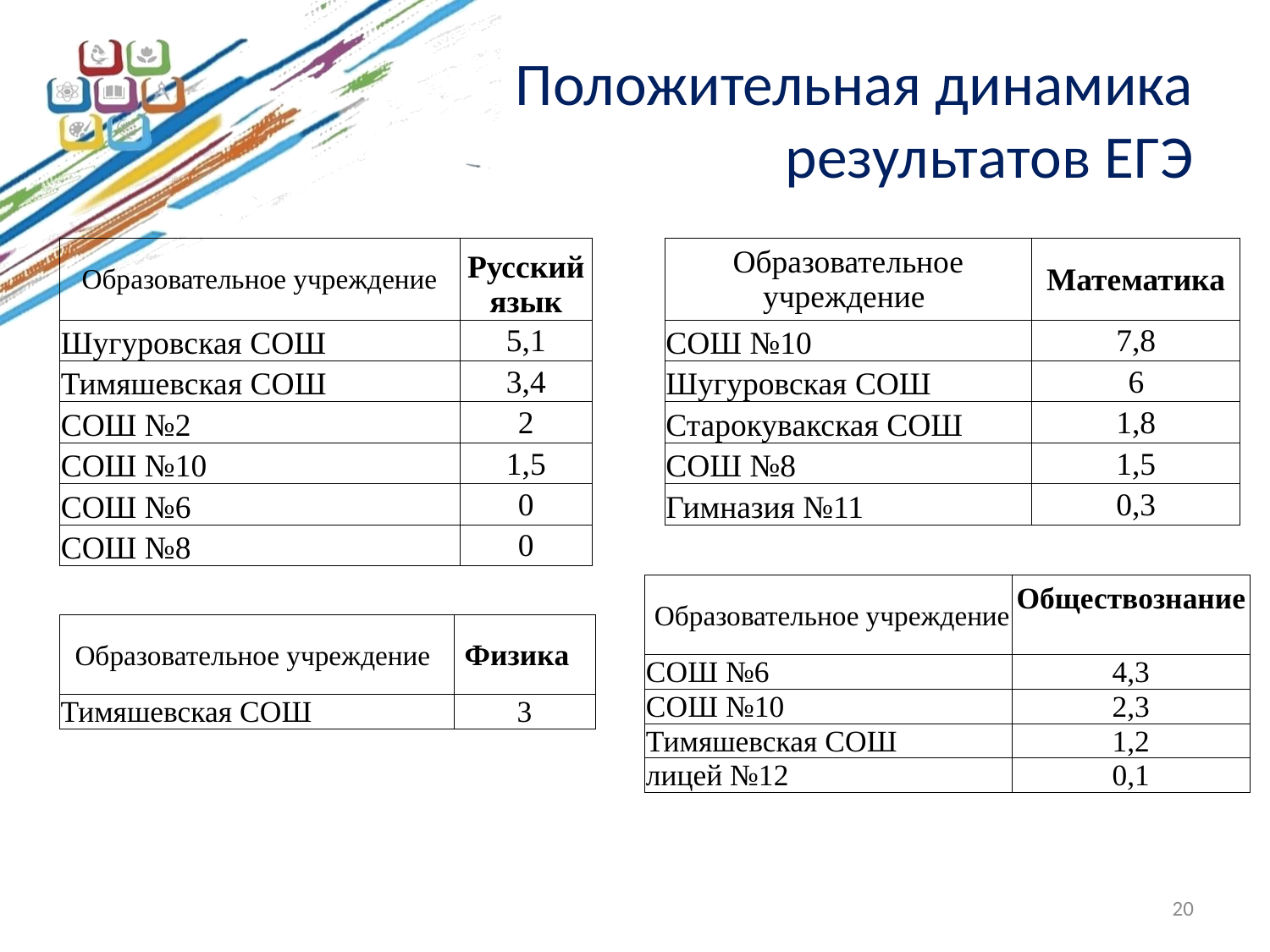

# Положительная динамика результатов ЕГЭ
| Образовательное учреждение | Русский язык |
| --- | --- |
| Шугуровская СОШ | 5,1 |
| Тимяшевская СОШ | 3,4 |
| СОШ №2 | 2 |
| СОШ №10 | 1,5 |
| СОШ №6 | 0 |
| СОШ №8 | 0 |
| Образовательное учреждение | Математика |
| --- | --- |
| СОШ №10 | 7,8 |
| Шугуровская СОШ | 6 |
| Старокувакская СОШ | 1,8 |
| СОШ №8 | 1,5 |
| Гимназия №11 | 0,3 |
| Образовательное учреждение | Обществознание |
| --- | --- |
| СОШ №6 | 4,3 |
| СОШ №10 | 2,3 |
| Тимяшевская СОШ | 1,2 |
| лицей №12 | 0,1 |
| Образовательное учреждение | Физика |
| --- | --- |
| Тимяшевская СОШ | 3 |
20